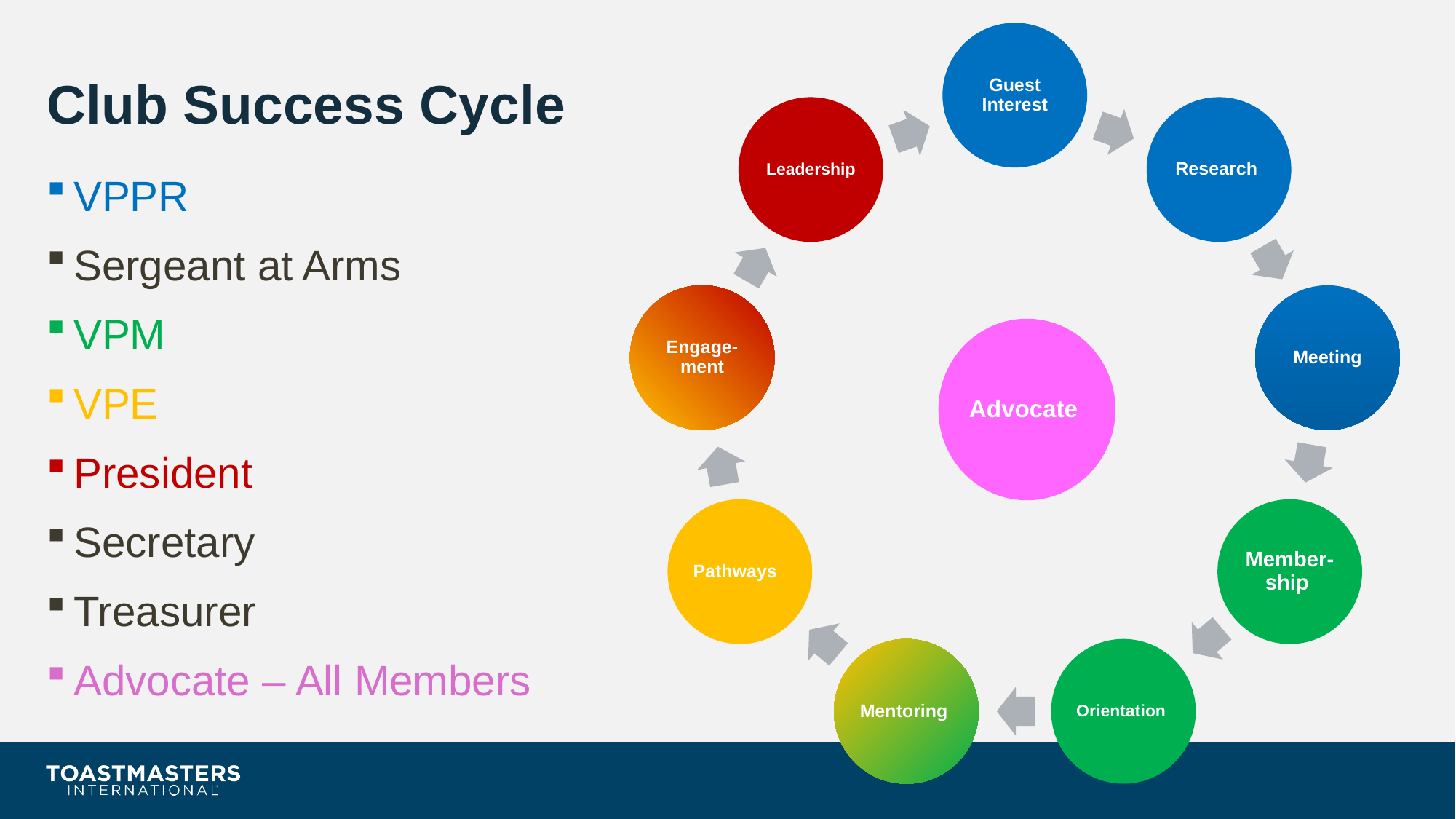

Guest Interest
# Club Success Cycle
Leadership
Research

VPPR
Sergeant at Arms
VPM
VPE
President
Secretary
Treasurer
Advocate – All Members

Engage-ment
Meeting
Advocate

Pathways
Member-ship

Mentoring
Orientation